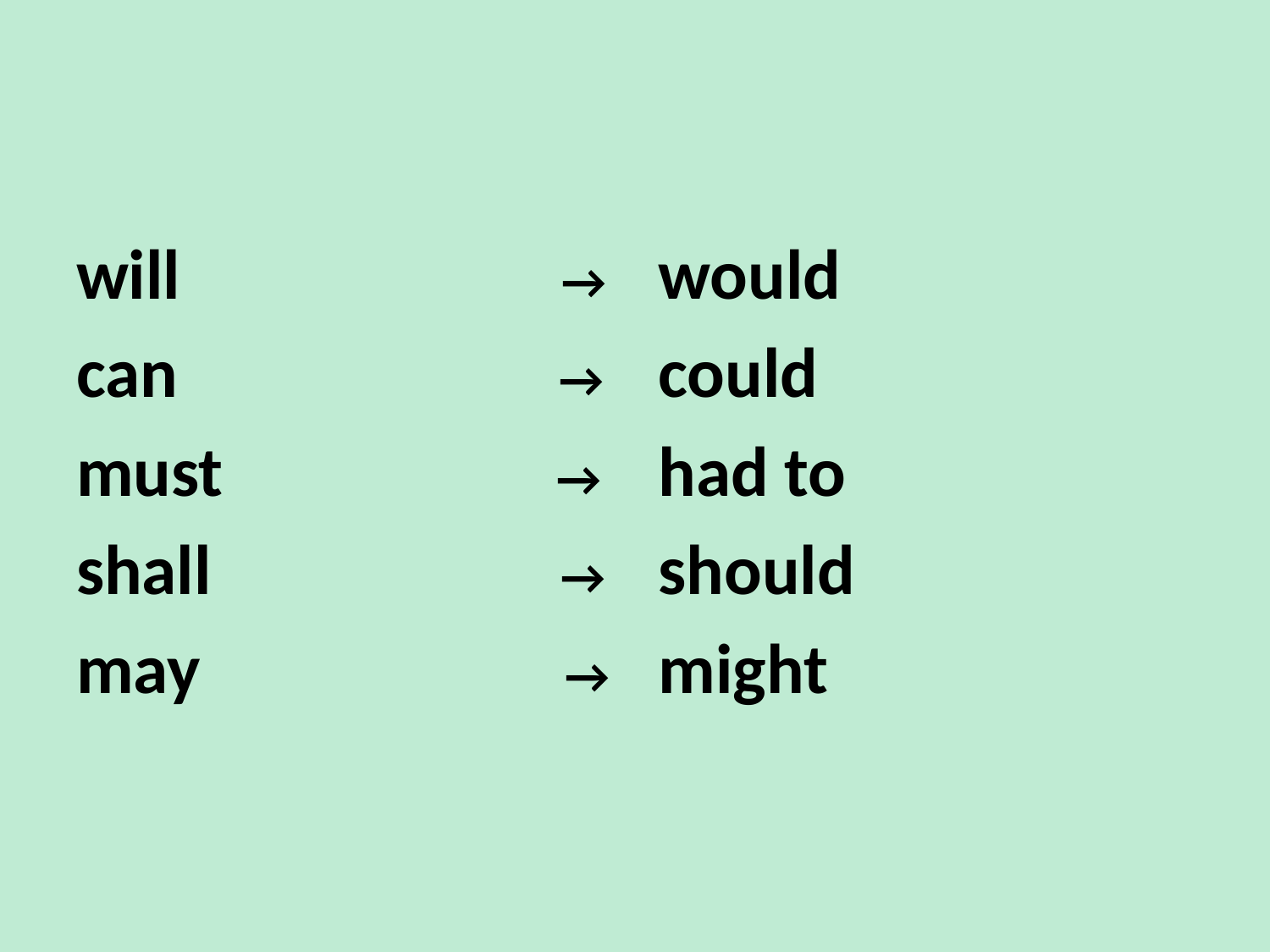

#
will                        →
can                        →
must                     →
shall                      →
may                       →

would
could
had to
should
might